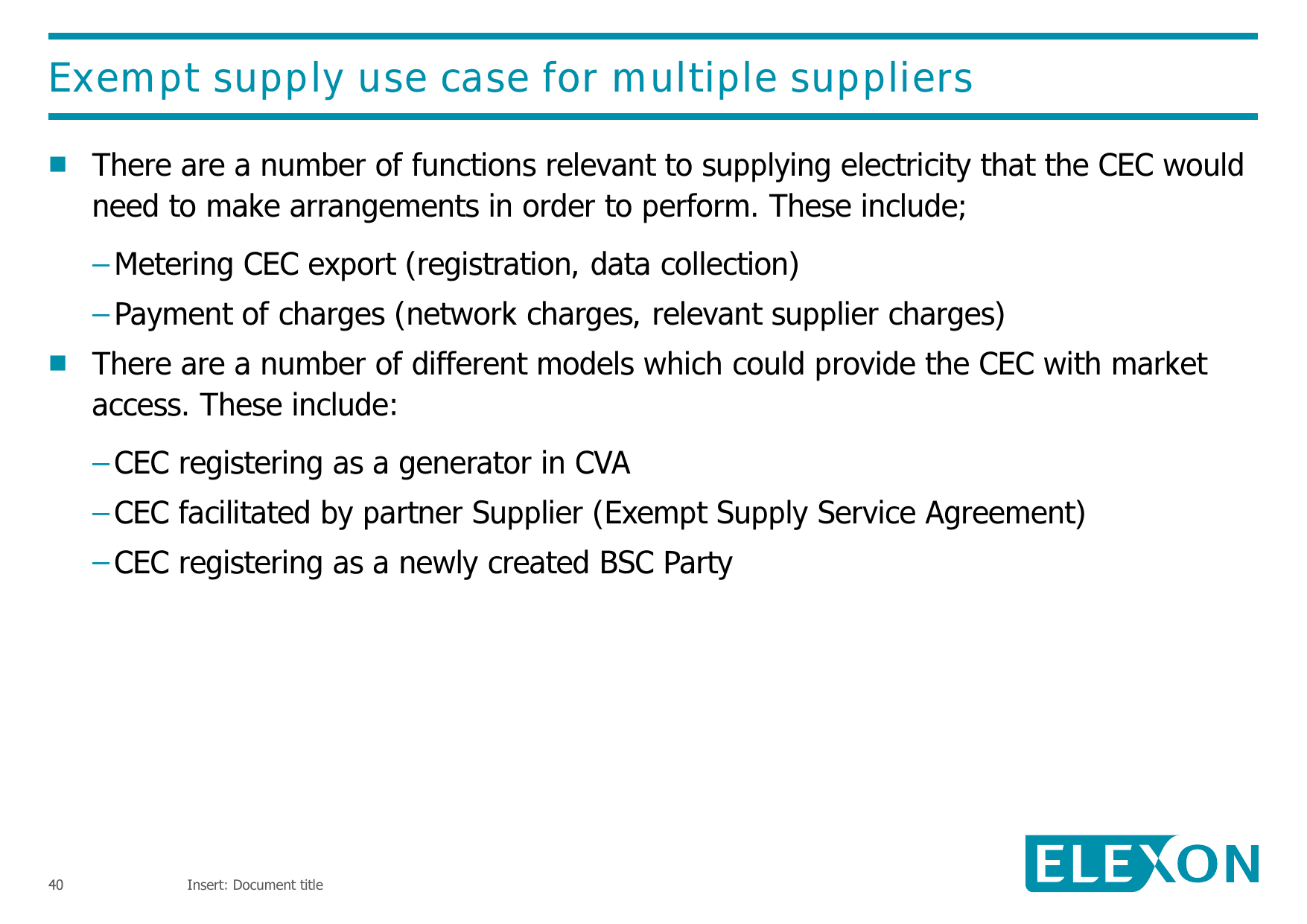

# Exempt supply use case for multiple suppliers
There are a number of functions relevant to supplying electricity that the CEC would need to make arrangements in order to perform. These include;
Metering CEC export (registration, data collection)
Payment of charges (network charges, relevant supplier charges)
There are a number of different models which could provide the CEC with market access. These include:
CEC registering as a generator in CVA
CEC facilitated by partner Supplier (Exempt Supply Service Agreement)
CEC registering as a newly created BSC Party
Insert: Document title
40